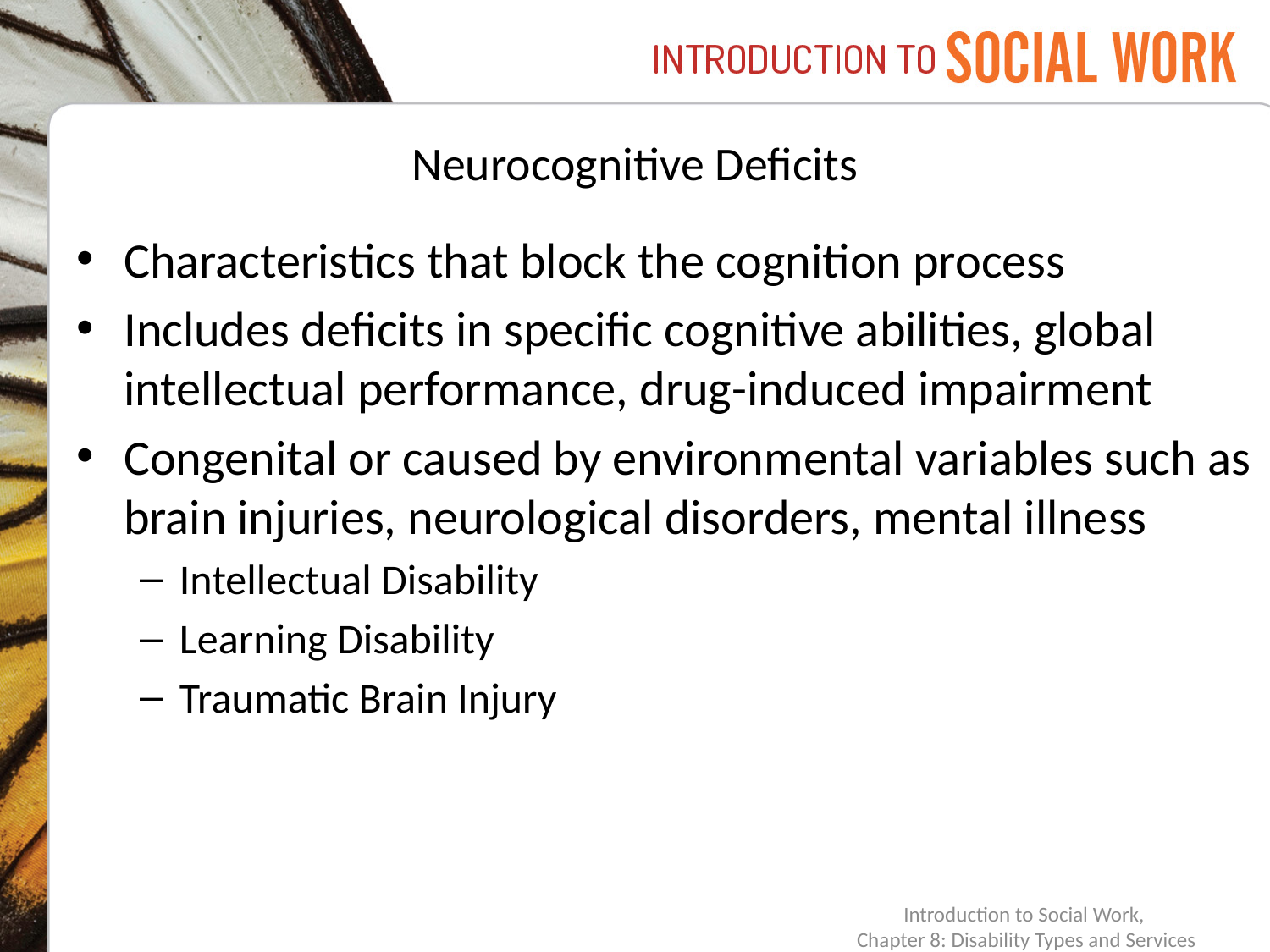

# Neurocognitive Deficits
Characteristics that block the cognition process
Includes deficits in specific cognitive abilities, global intellectual performance, drug-induced impairment
Congenital or caused by environmental variables such as brain injuries, neurological disorders, mental illness
Intellectual Disability
Learning Disability
Traumatic Brain Injury

Introduction to Social Work,
Chapter 8: Disability Types and Services